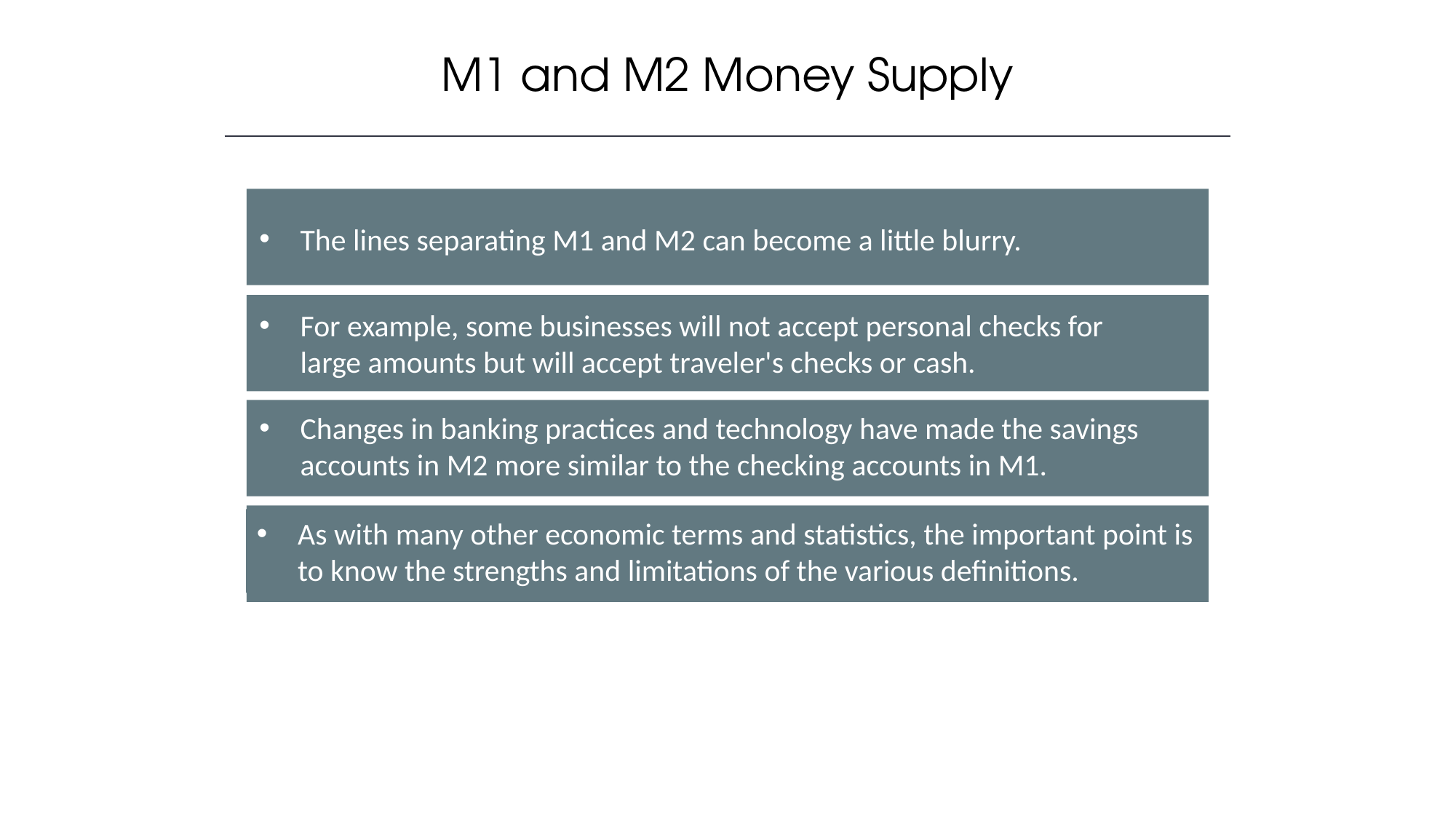

M1 and M2 Money Supply

The lines separating M1 and M2 can become a little blurry.

For example, some businesses will not accept personal checks for large amounts but will accept traveler's checks or cash.

Changes in banking practices and technology have made the savings accounts in M2 more similar to the checking accounts in M1.

As with many other economic terms and statistics, the important point is to know the strengths and limitations of the various definitions.
HAWKES LEARNING